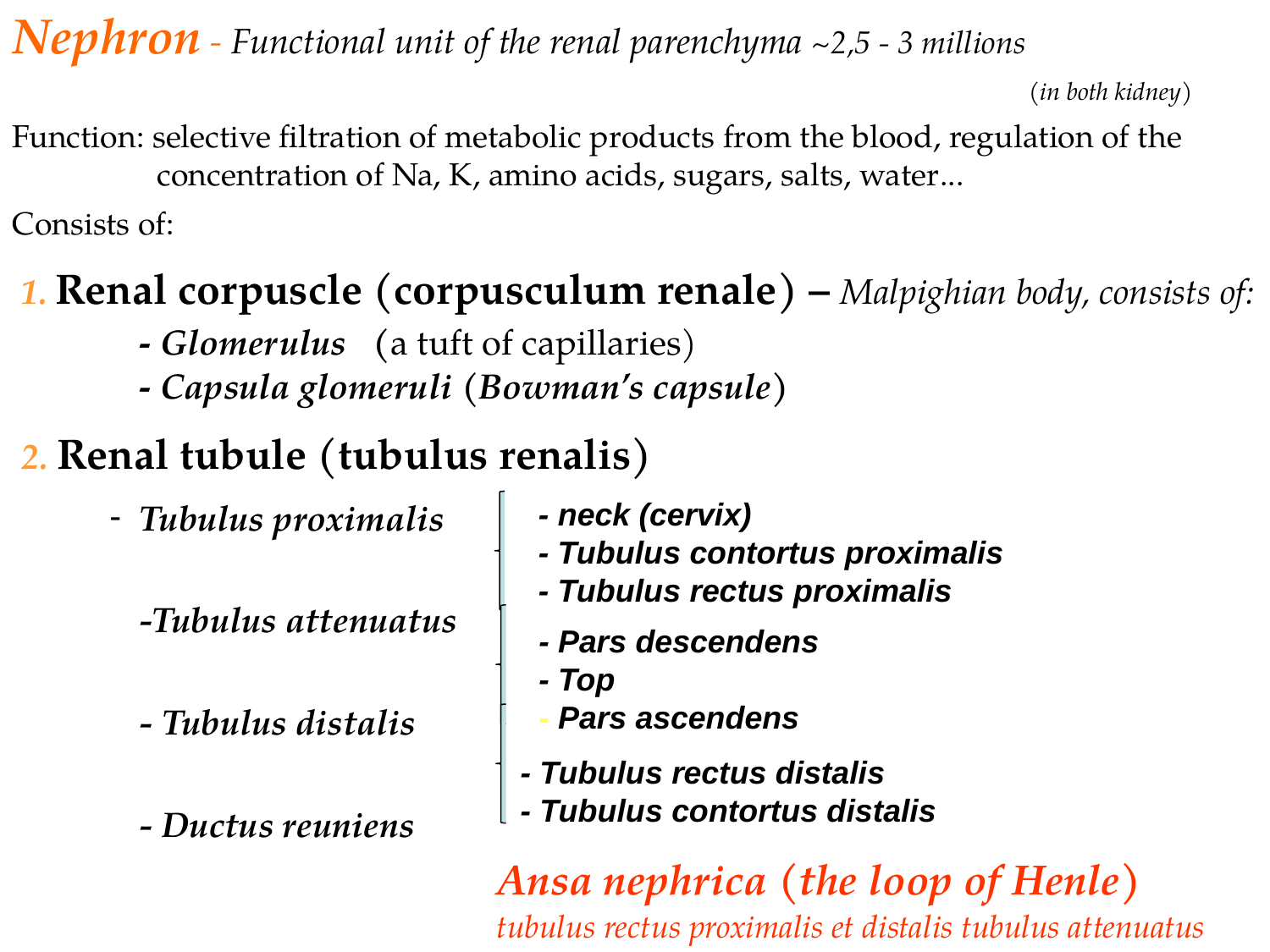

Nephron - Functional unit of the renal parenchyma ~2,5 - 3 millions
								(in both kidney)
Function: selective filtration of metabolic products from the blood, regulation of the
                  concentration of Na, K, amino acids, sugars, salts, water...
Consists of:
 1. Renal corpuscle (corpusculum renale) – Malpighian body, consists of: 	- Glomerulus   (a tuft of capillaries)
	- Capsula glomeruli (Bowman’s capsule)
 2. Renal tubule (tubulus renalis)
Tubulus proximalis
-Tubulus attenuatus
- Tubulus distalis
- Ductus reuniens

- neck (cervix)
- Tubulus contortus proximalis
- Tubulus rectus proximalis

- Pars descendens
- Top
- Pars ascendens

- Tubulus rectus distalis
- Tubulus contortus distalis
Ansa nephrica (the loop of Henle)
tubulus rectus proximalis et distalis tubulus attenuatus